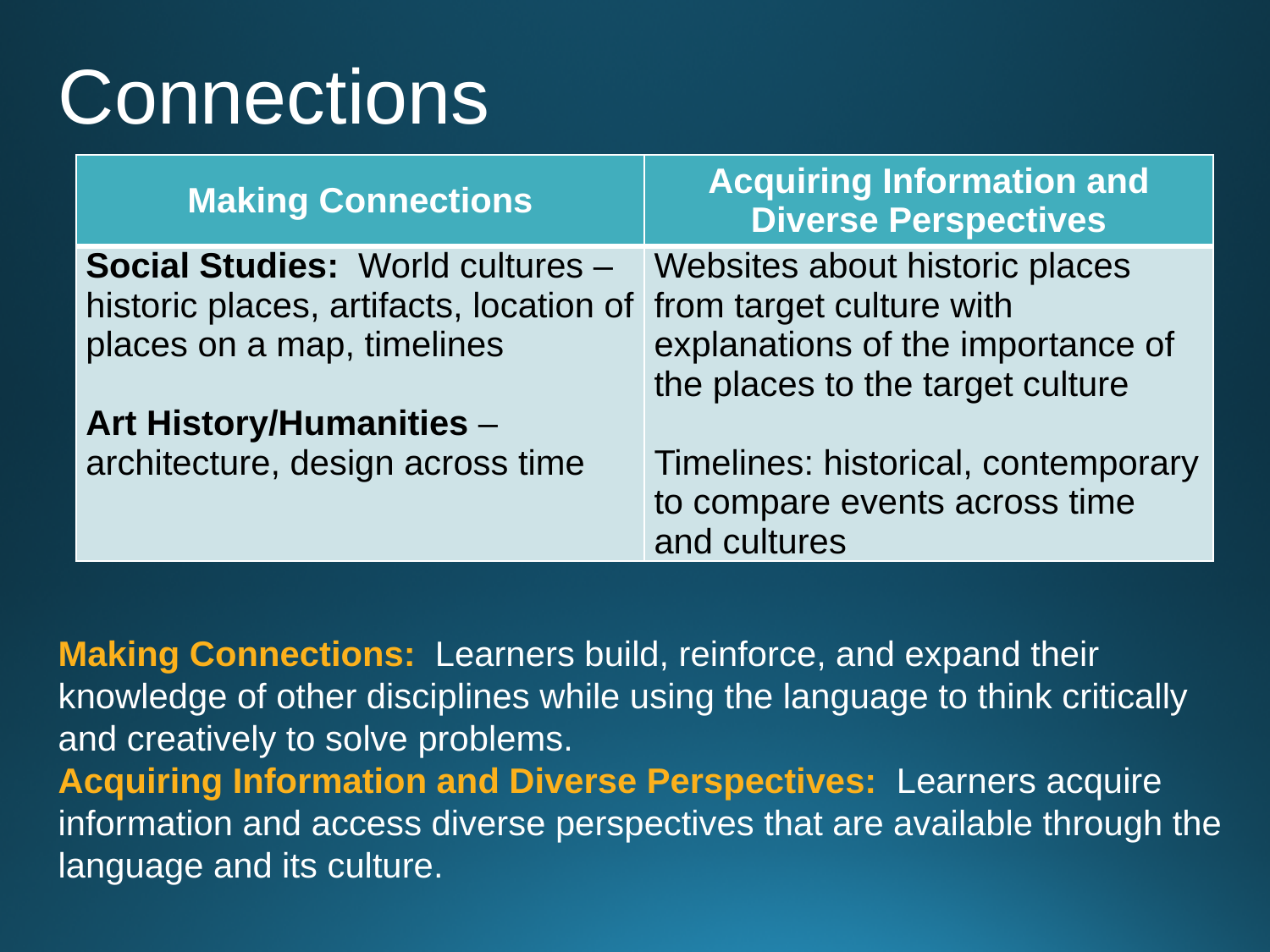

# Connections
| Making Connections | Acquiring Information and Diverse Perspectives |
| --- | --- |
| Social Studies: World cultures – historic places, artifacts, location of places on a map, timelines Art History/Humanities – architecture, design across time | Websites about historic places from target culture with explanations of the importance of the places to the target culture   Timelines: historical, contemporary to compare events across time and cultures |
Making Connections:  Learners build, reinforce, and expand their knowledge of other disciplines while using the language to think critically and creatively to solve problems.
Acquiring Information and Diverse Perspectives:  Learners acquire information and access diverse perspectives that are available through the language and its culture.
10